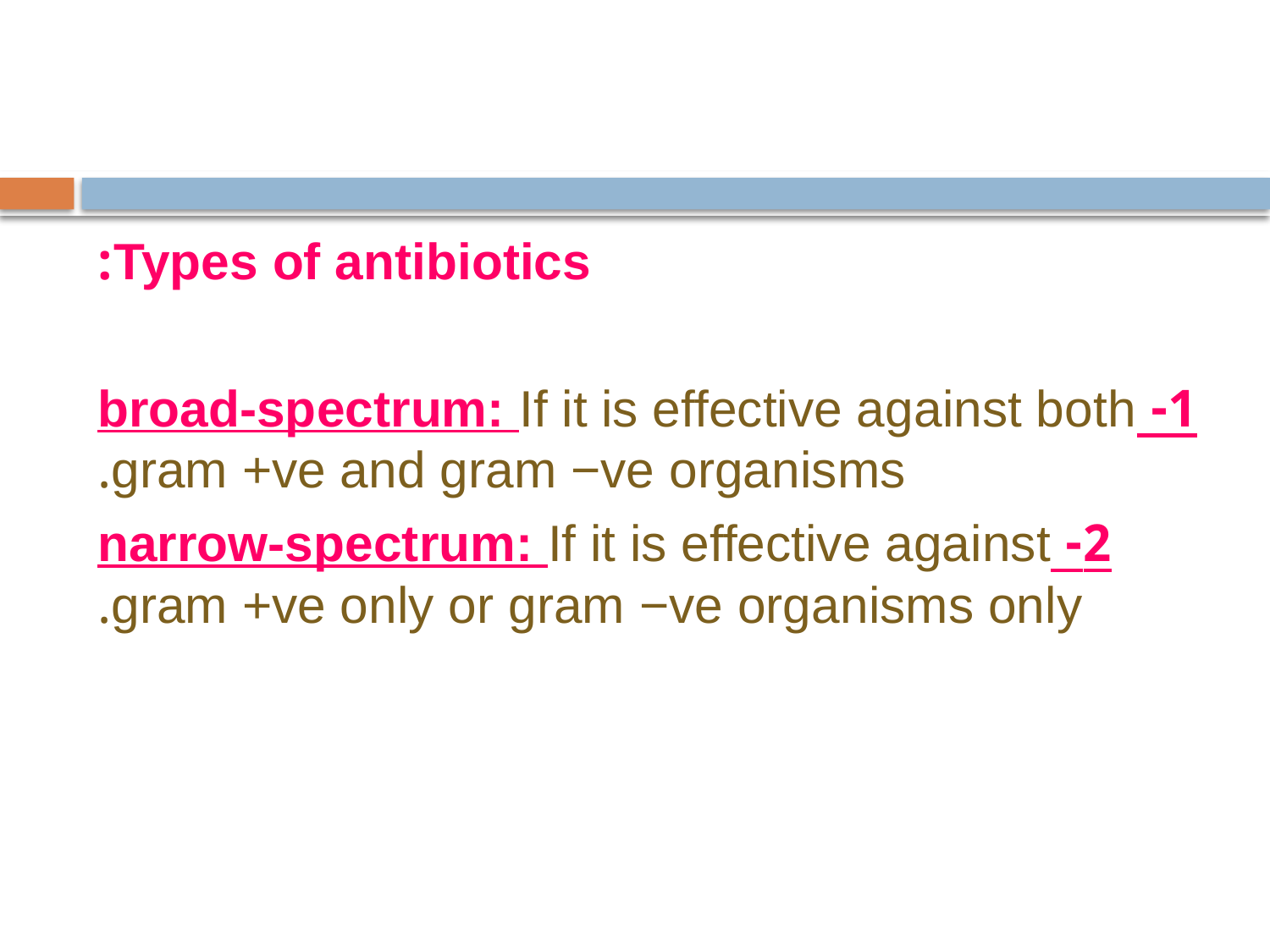

#
                   Types of antibiotics:

1- broad-spectrum: If it is effective against both gram +ve and gram −ve organisms.
2- narrow-spectrum: If it is effective against gram +ve only or gram −ve organisms only.